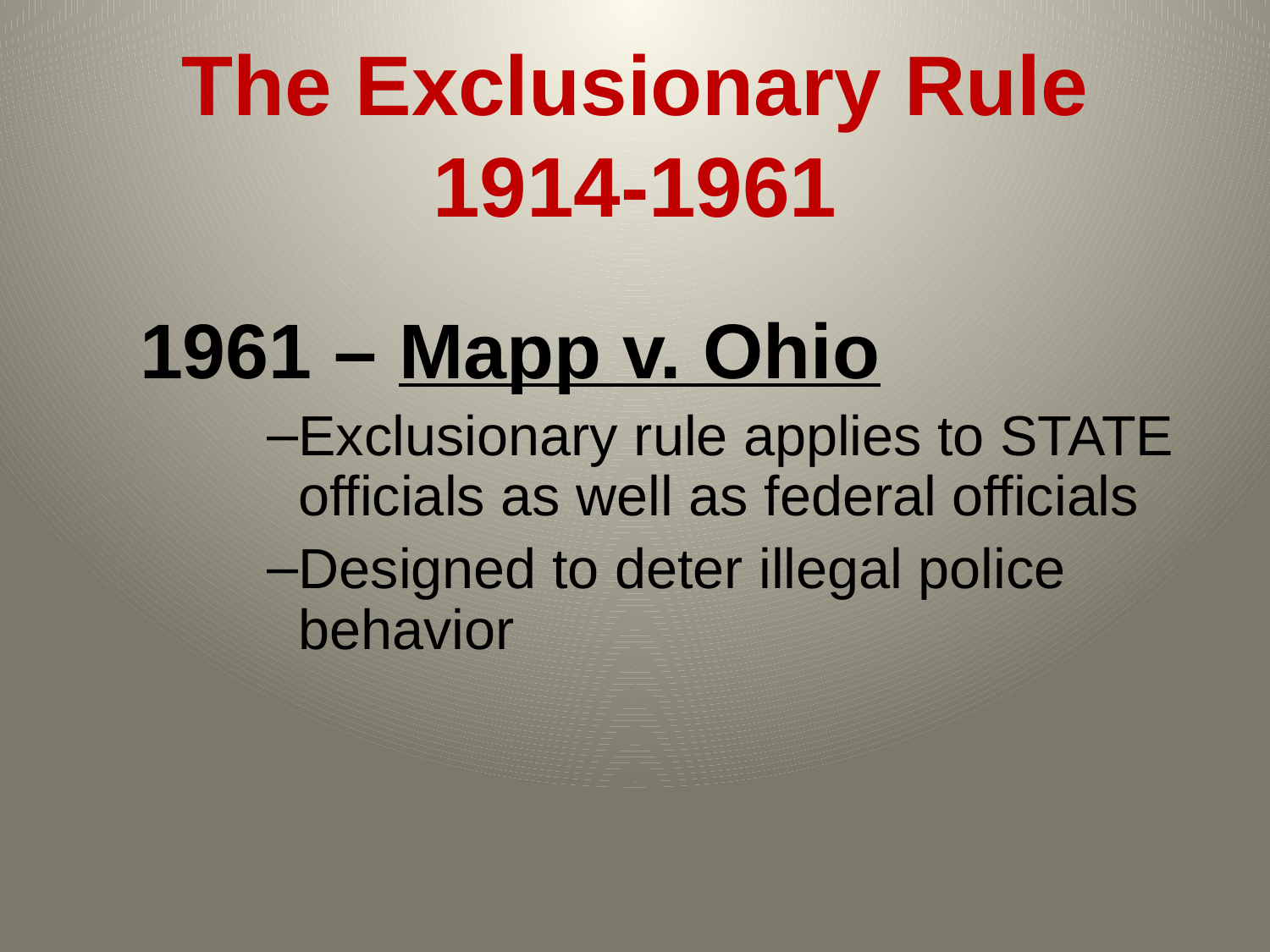

# The Exclusionary Rule 1914-1961

1961 – Mapp v. Ohio
Exclusionary rule applies to STATE officials as well as federal officials
Designed to deter illegal police behavior